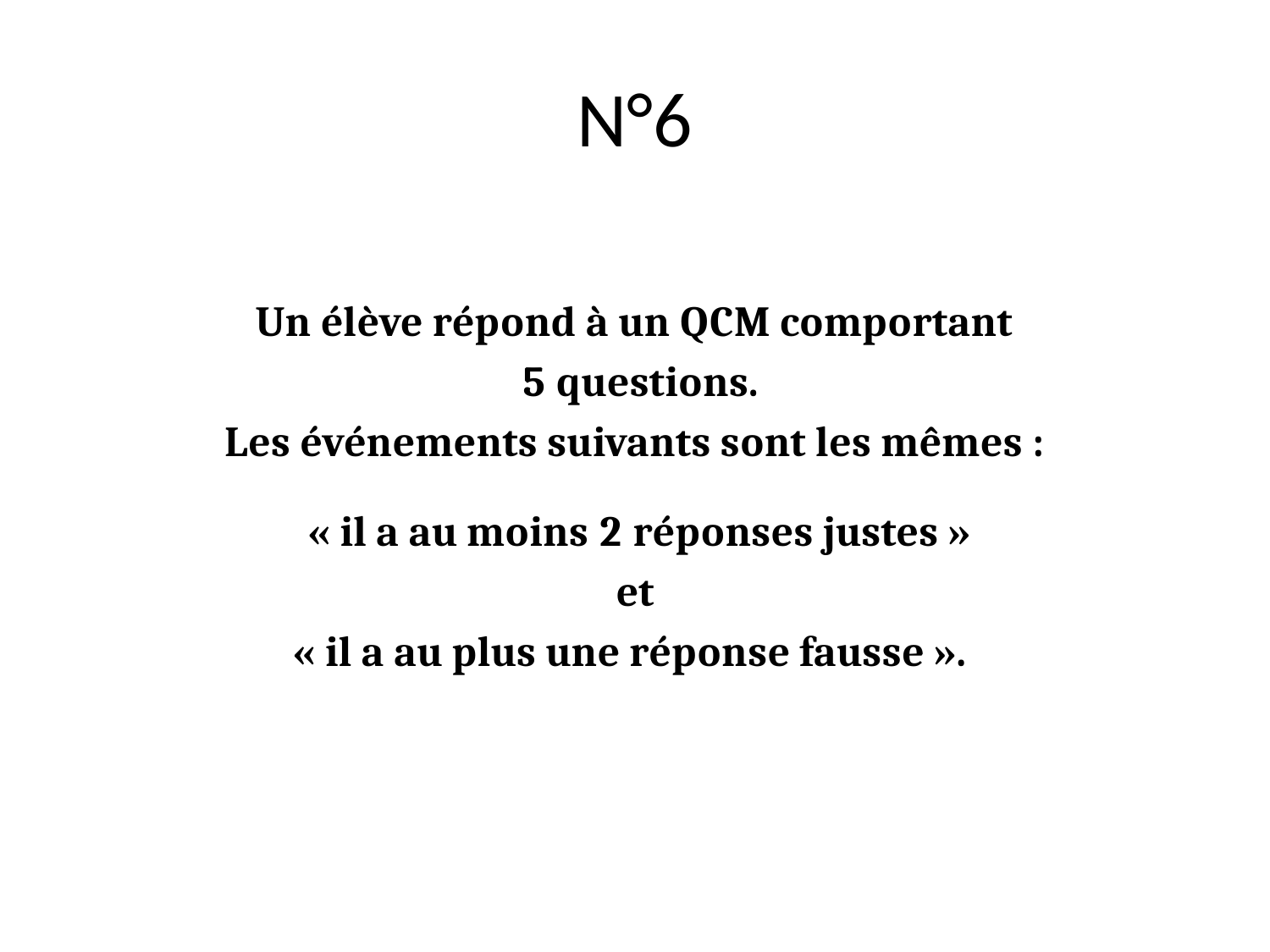

# N°6

Un élève répond à un QCM comportant
 5 questions.
Les événements suivants sont les mêmes :

 « il a au moins 2 réponses justes »
et
« il a au plus une réponse fausse ».